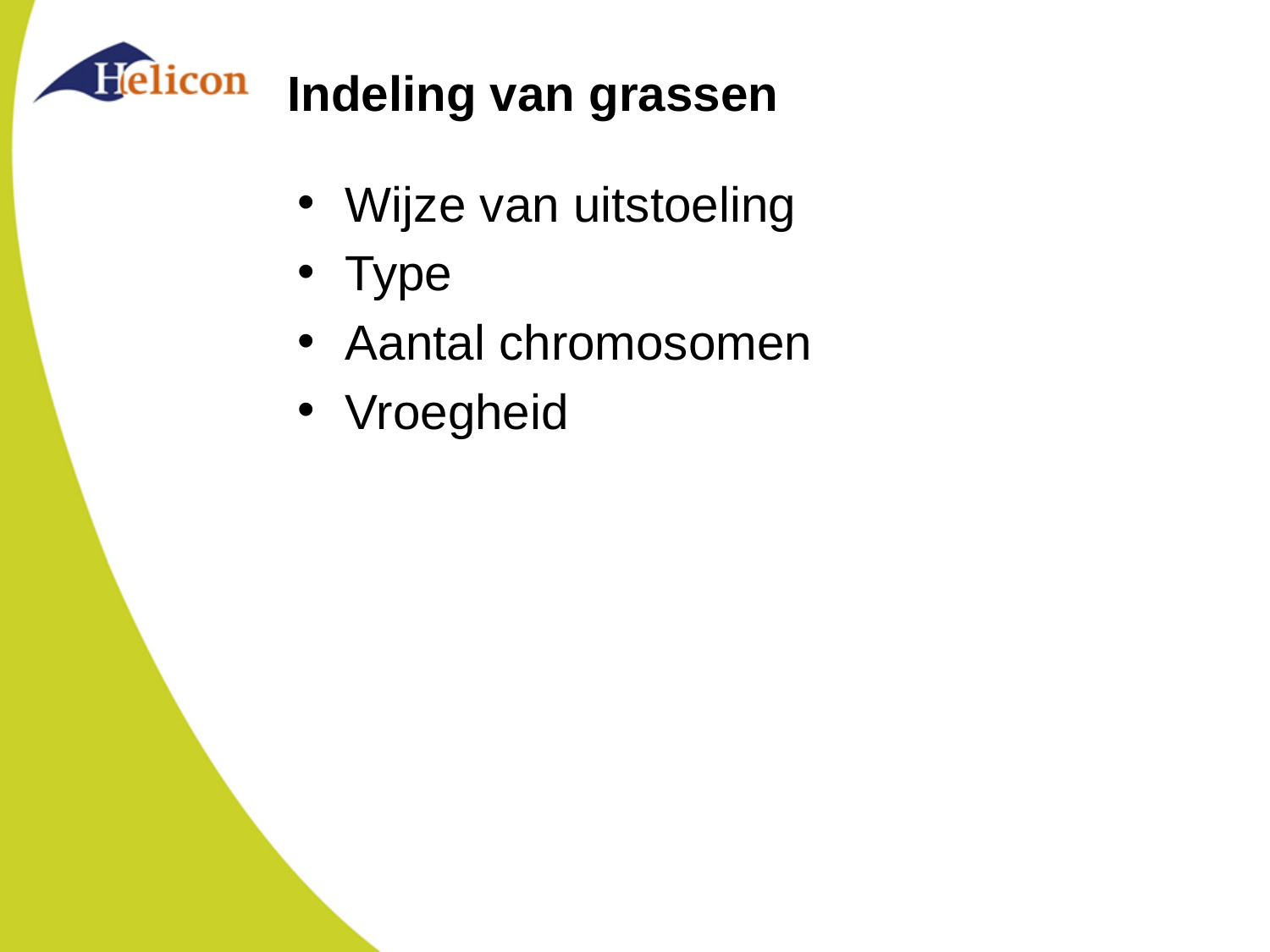

# Indeling van grassen
Wijze van uitstoeling
Type
Aantal chromosomen
Vroegheid